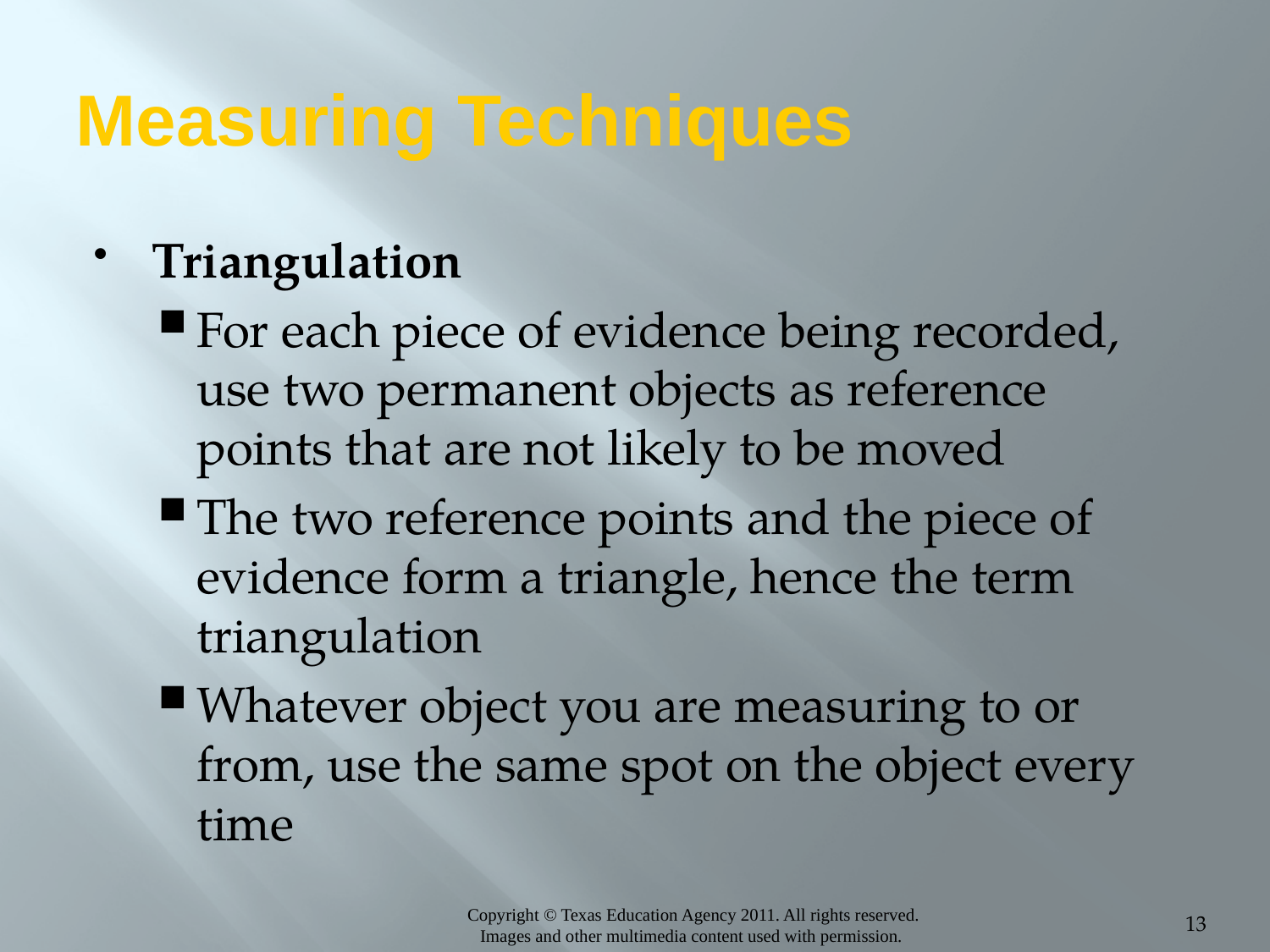

# Measuring Techniques
Triangulation
For each piece of evidence being recorded, use two permanent objects as reference points that are not likely to be moved
The two reference points and the piece of evidence form a triangle, hence the term triangulation
Whatever object you are measuring to or from, use the same spot on the object every time

13